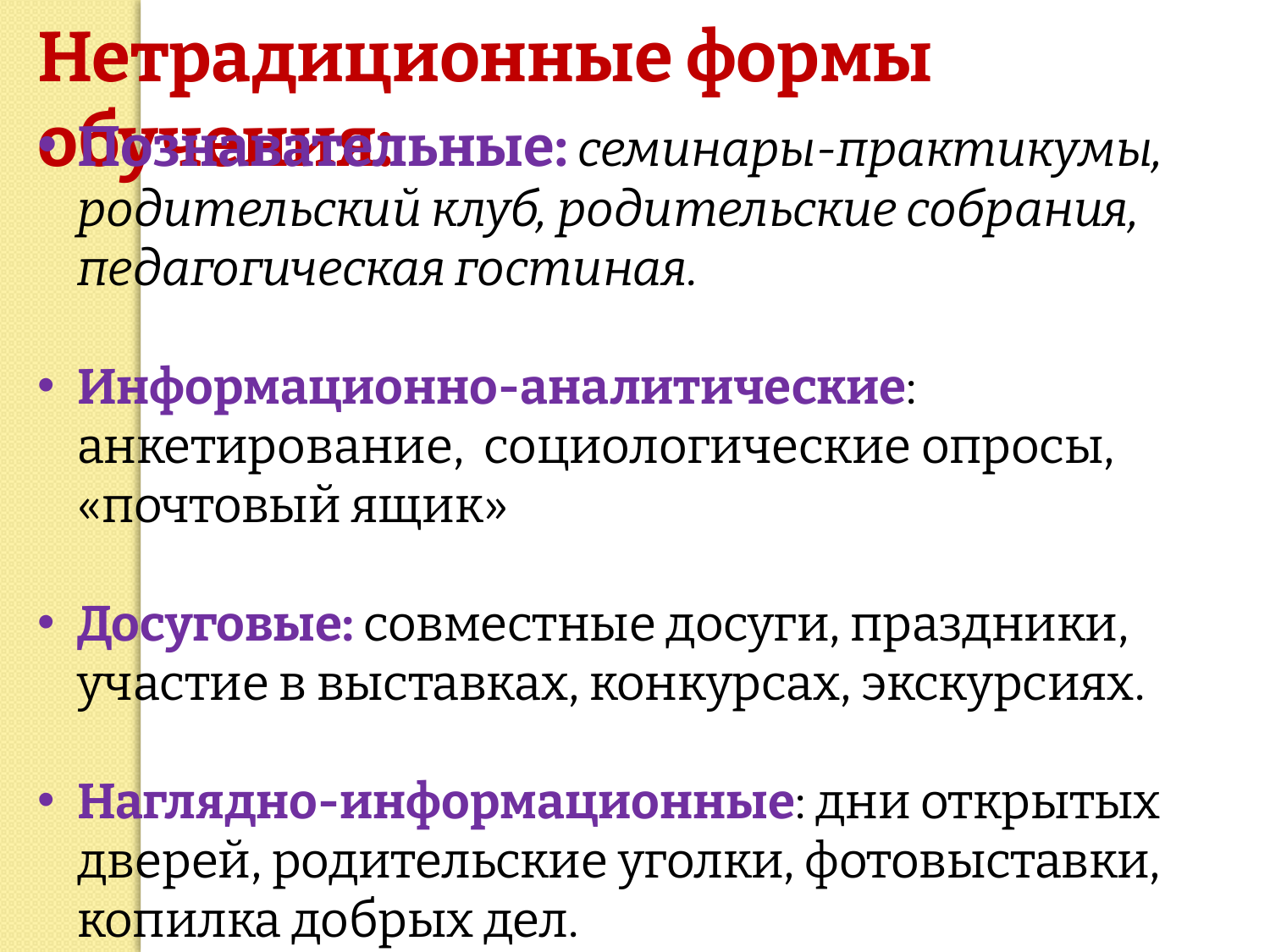

Нетрадиционные формы обучения:
Познавательные: семинары-практикумы, родительский клуб, родительские собрания, педагогическая гостиная.

Информационно-аналитические: анкетирование,  социологические опросы, «почтовый ящик»

Досуговые: совместные досуги, праздники, участие в выставках, конкурсах, экскурсиях.

Наглядно-информационные: дни открытых дверей, родительские уголки, фотовыставки, копилка добрых дел.